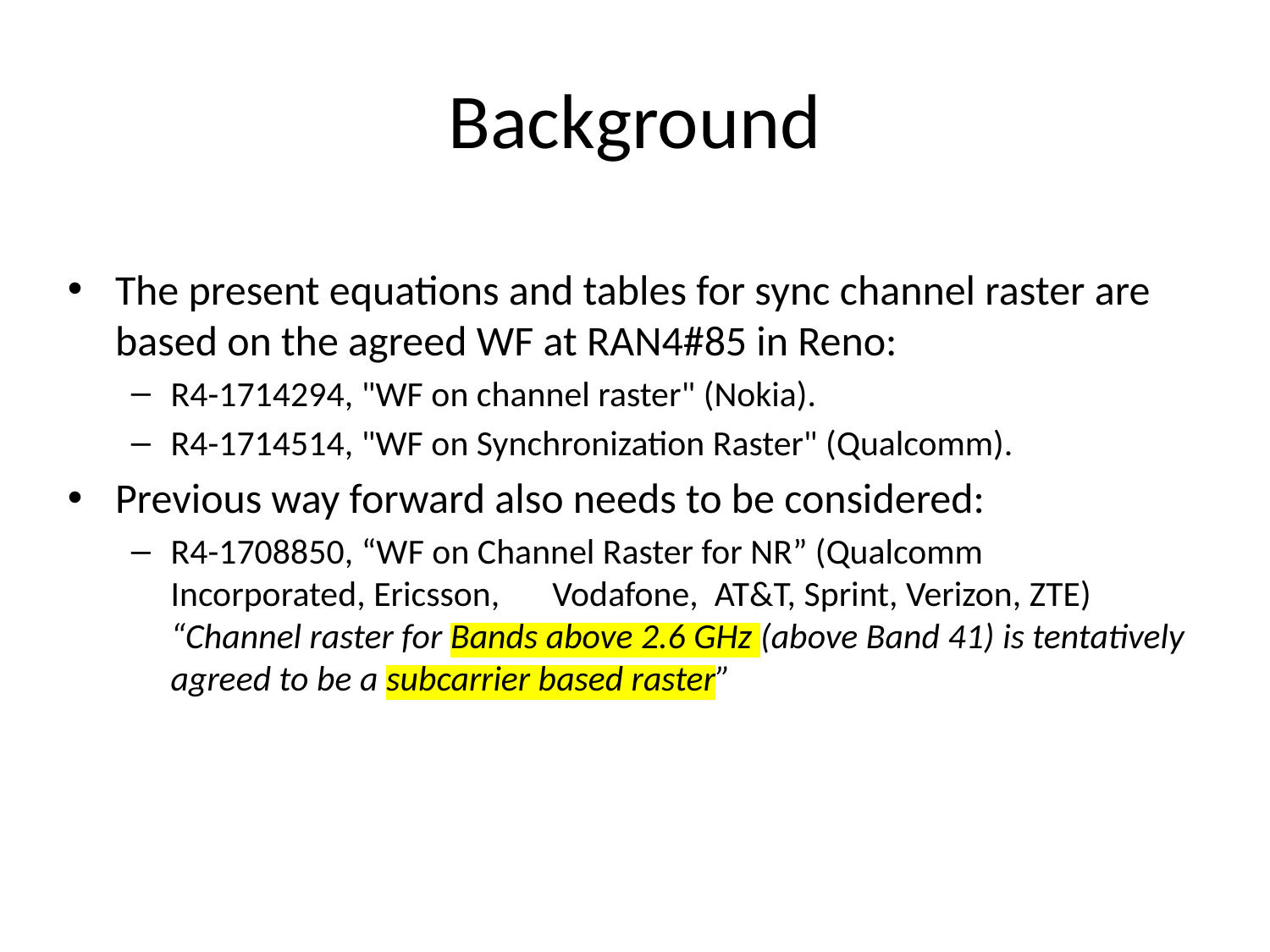

# Background

The present equations and tables for sync channel raster are based on the agreed WF at RAN4#85 in Reno:
R4-1714294, "WF on channel raster" (Nokia).
R4-1714514, "WF on Synchronization Raster" (Qualcomm).
Previous way forward also needs to be considered:
R4-1708850, “WF on Channel Raster for NR” (Qualcomm Incorporated, Ericsson,　Vodafone,  AT&T, Sprint, Verizon, ZTE)
“Channel raster for Bands above 2.6 GHz (above Band 41) is tentatively agreed to be a subcarrier based raster”